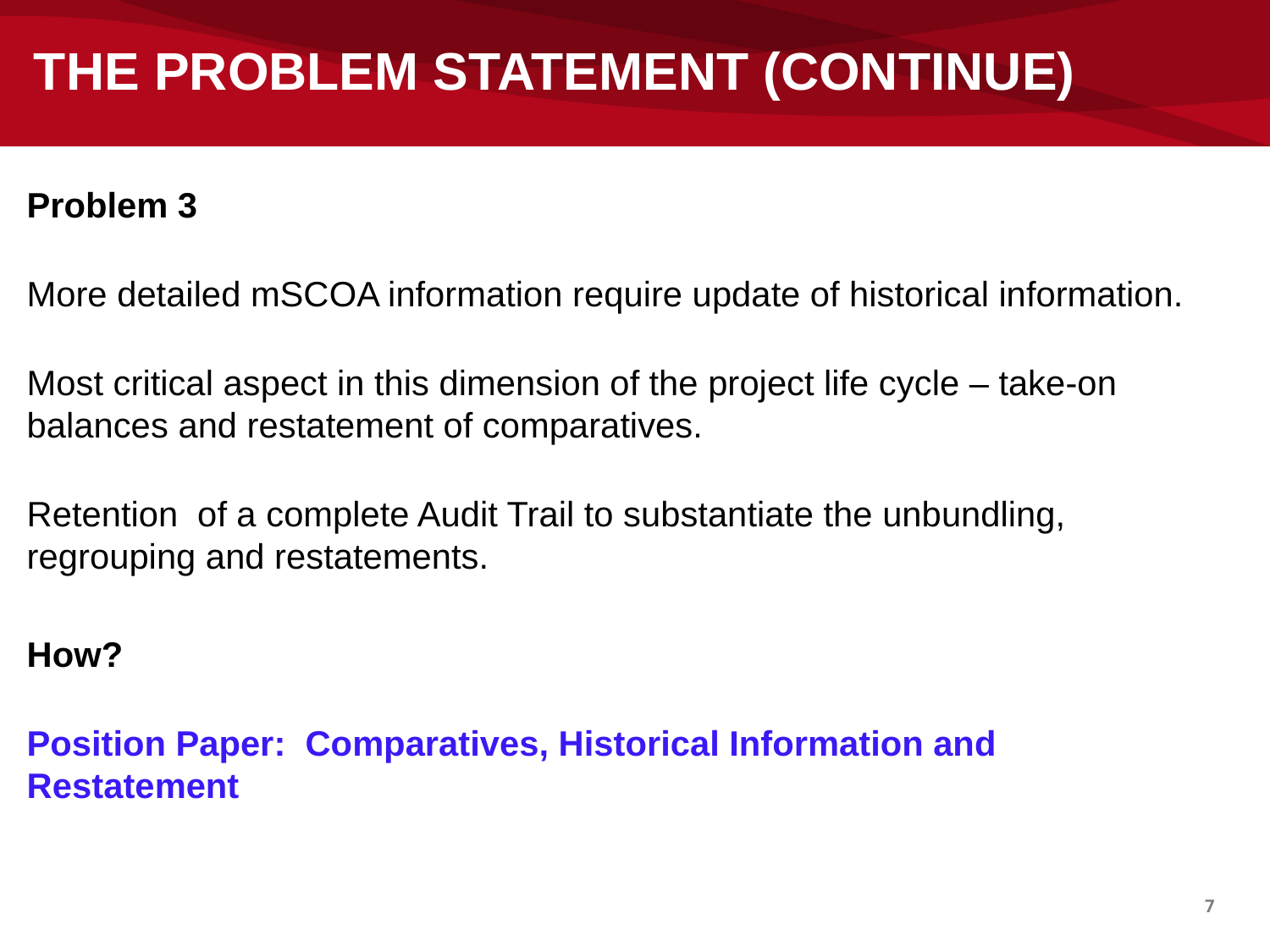

# THE PROBLEM STATEMENT (CONTINUE)
Problem 3

More detailed mSCOA information require update of historical information.

Most critical aspect in this dimension of the project life cycle – take-on balances and restatement of comparatives.

Retention  of a complete Audit Trail to substantiate the unbundling, regrouping and restatements.

How?

Position Paper:  Comparatives, Historical Information and Restatement

7